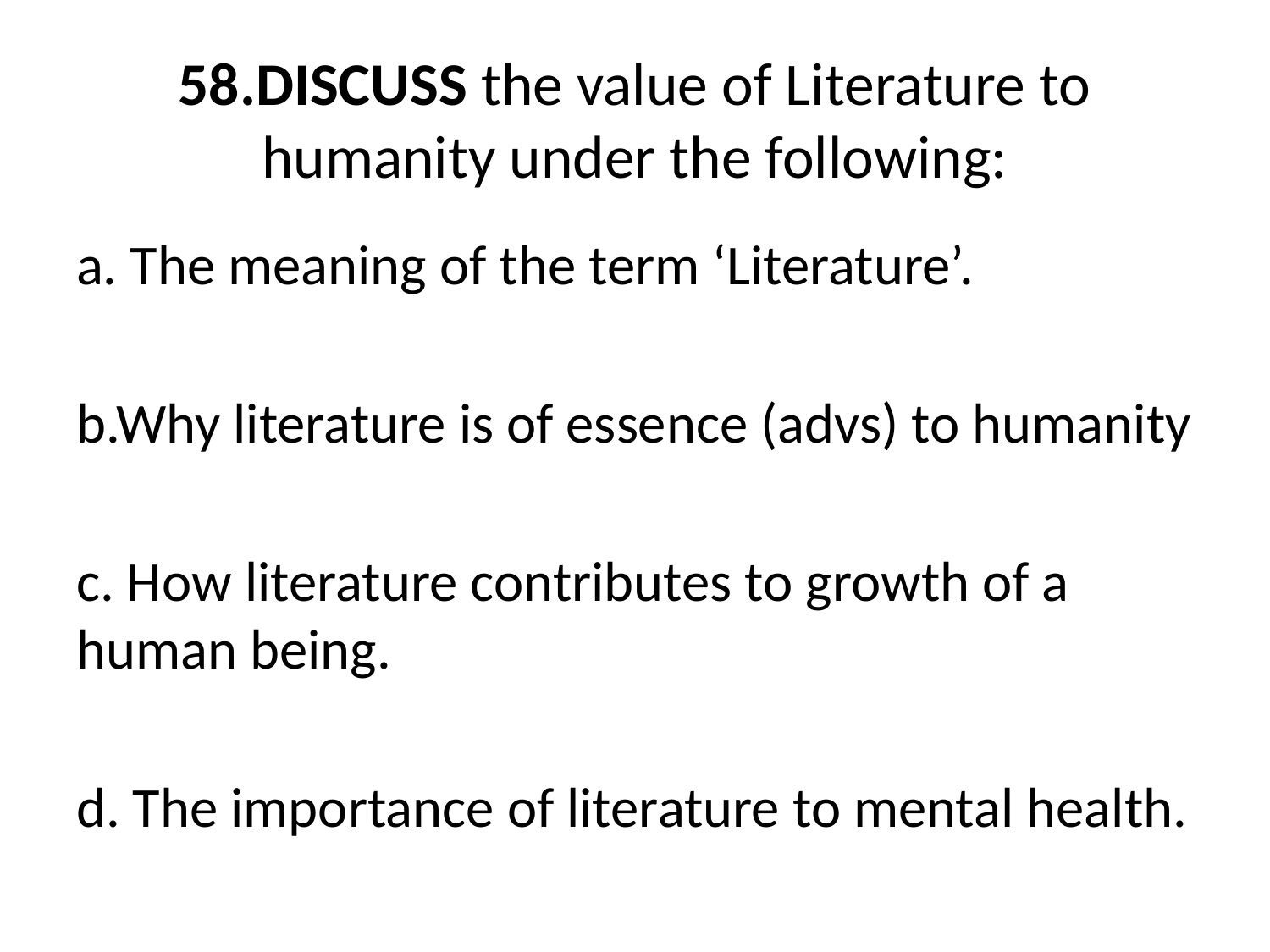

# 58.DISCUSS the value of Literature to humanity under the following:
a. The meaning of the term ‘Literature’.

b.Why literature is of essence (advs) to humanity

c. How literature contributes to growth of a human being.

d. The importance of literature to mental health.